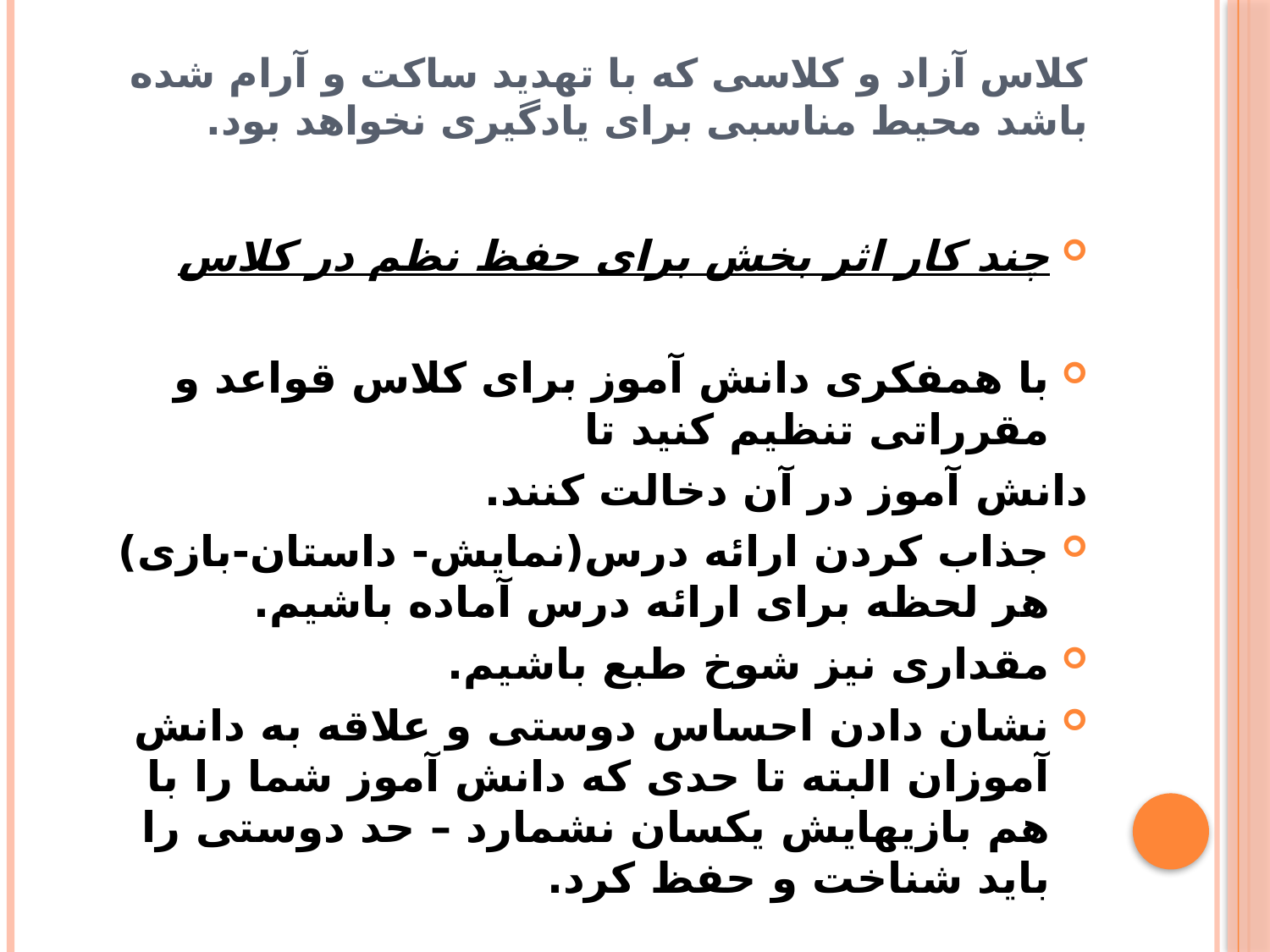

# کلاس آزاد و کلاسی که با تهدید ساکت و آرام شده باشد محیط مناسبی برای یادگیری نخواهد بود.
چند کار اثر بخش برای حفظ نظم در کلاس

با همفکری دانش آموز برای کلاس قواعد و مقرراتی تنظیم کنید تا
دانش آموز در آن دخالت کنند.
جذاب کردن ارائه درس(نمایش- داستان-بازی) هر لحظه برای ارائه درس آماده باشیم.
مقداری نیز شوخ طبع باشیم.
نشان دادن احساس دوستی و علاقه به دانش آموزان البته تا حدی که دانش آموز شما را با هم بازیهایش یکسان نشمارد – حد دوستی را باید شناخت و حفظ کرد.